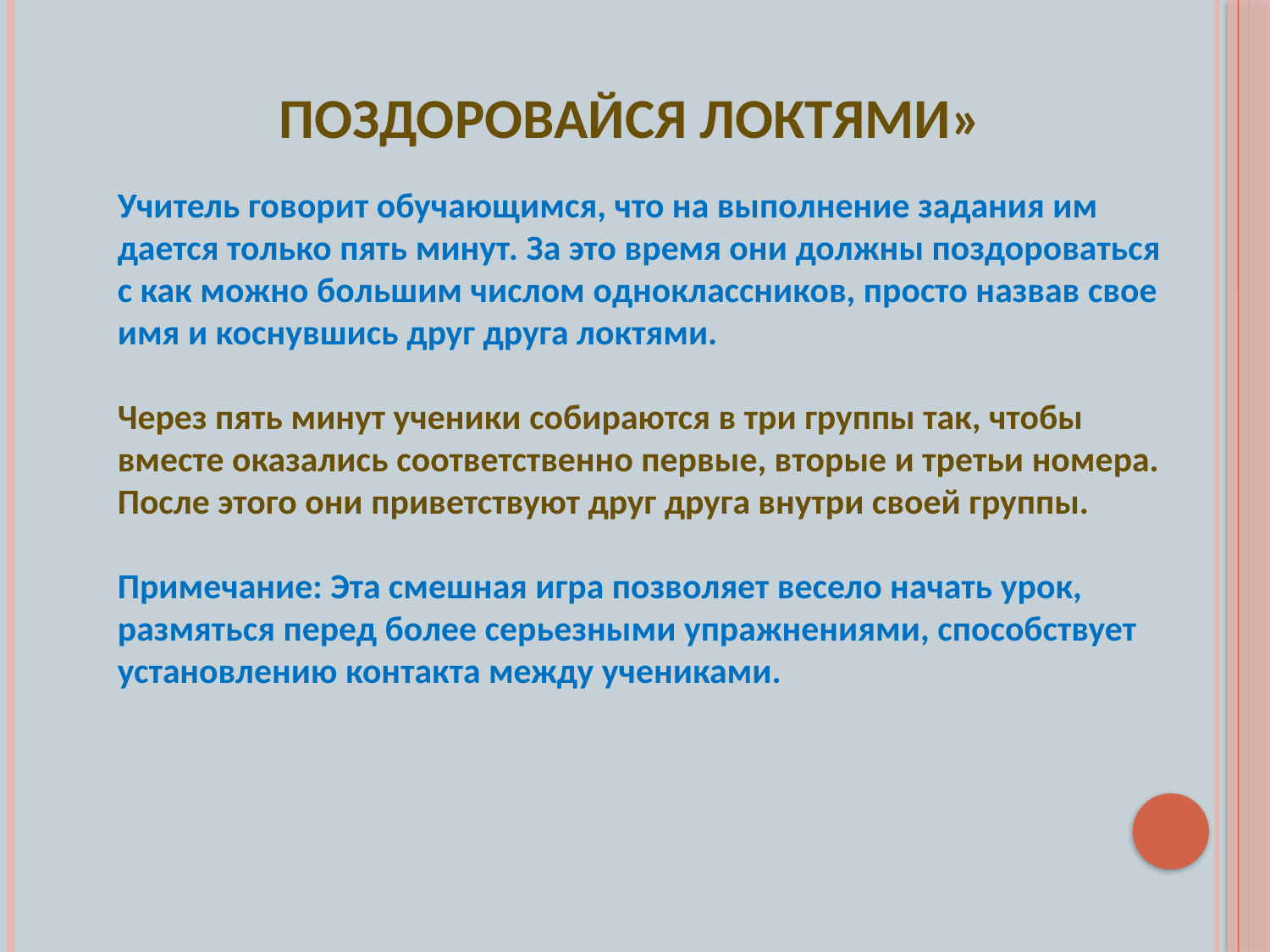

# Поздоровайся локтями»
Учитель говорит обучающимся, что на выполнение задания им дается только пять минут. За это время они должны поздороваться с как можно большим числом одноклассников, просто назвав свое имя и коснувшись друг друга локтями.
Через пять минут ученики собираются в три группы так, чтобы вместе оказались соответственно первые, вторые и третьи номера. После этого они приветствуют друг друга внутри своей группы.
Примечание: Эта смешная игра позволяет весело начать урок, размяться перед более серьезными упражнениями, способствует установлению контакта между учениками.